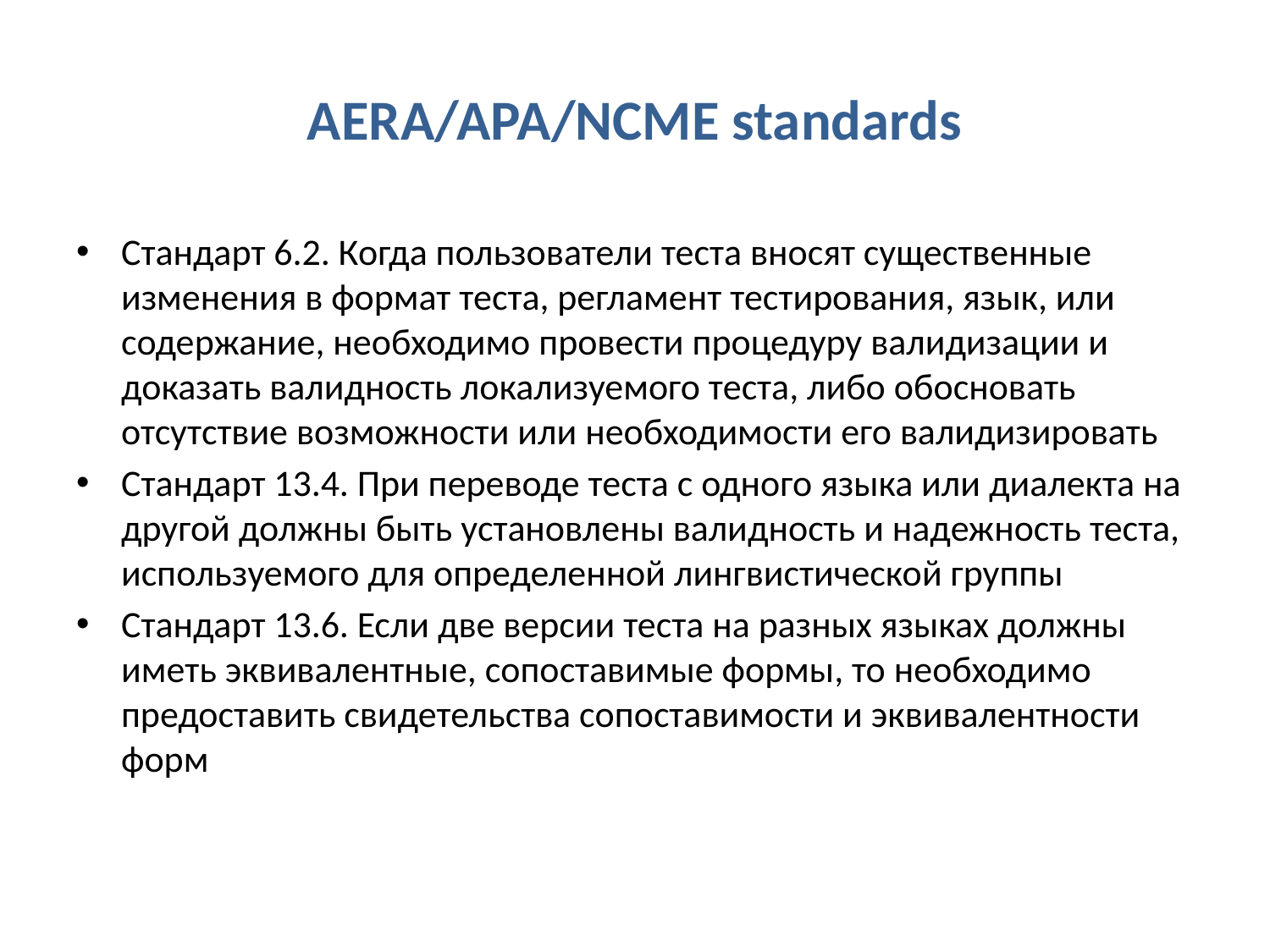

# AERA/APA/NCME standards
Стандарт 6.2. Когда пользователи теста вносят существенные изменения в формат теста, регламент тестирования, язык, или содержание, необходимо провести процедуру валидизации и доказать валидность локализуемого теста, либо обосновать отсутствие возможности или необходимости его валидизировать
Стандарт 13.4. При переводе теста с одного языка или диалекта на другой должны быть установлены валидность и надежность теста, используемого для определенной лингвистической группы
Стандарт 13.6. Если две версии теста на разных языках должны иметь эквивалентные, сопоставимые формы, то необходимо предоставить свидетельства сопоставимости и эквивалентности форм